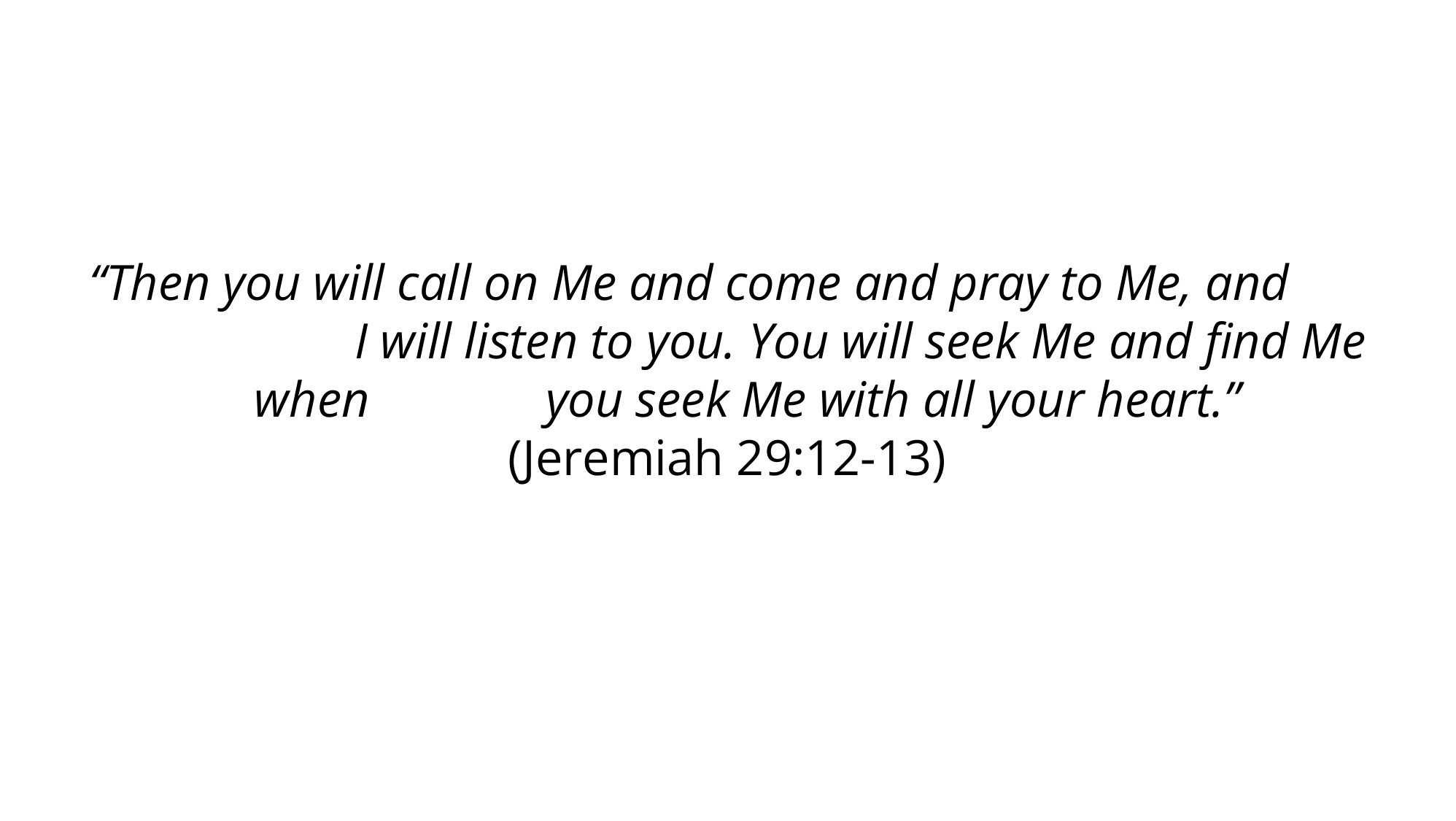

“Then you will call on Me and come and pray to Me, and                         I will listen to you. You will seek Me and find Me when              you seek Me with all your heart.”
 (Jeremiah 29:12-13)